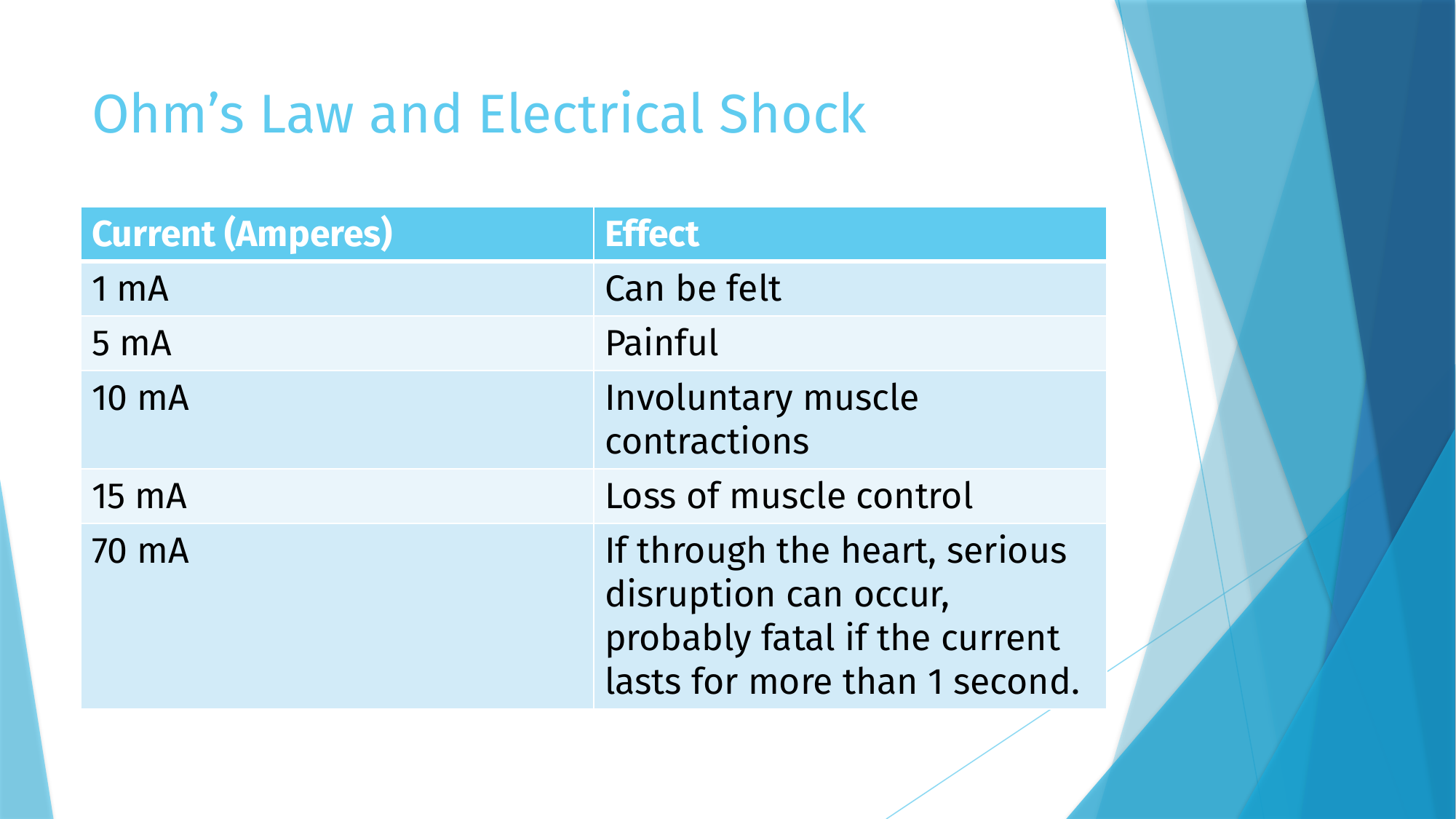

# Ohm’s Law and Electrical Shock
| Current (Amperes) | Effect |
| --- | --- |
| 1 mA | Can be felt |
| 5 mA | Painful |
| 10 mA | Involuntary muscle contractions |
| 15 mA | Loss of muscle control |
| 70 mA | If through the heart, serious disruption can occur, probably fatal if the current lasts for more than 1 second. |